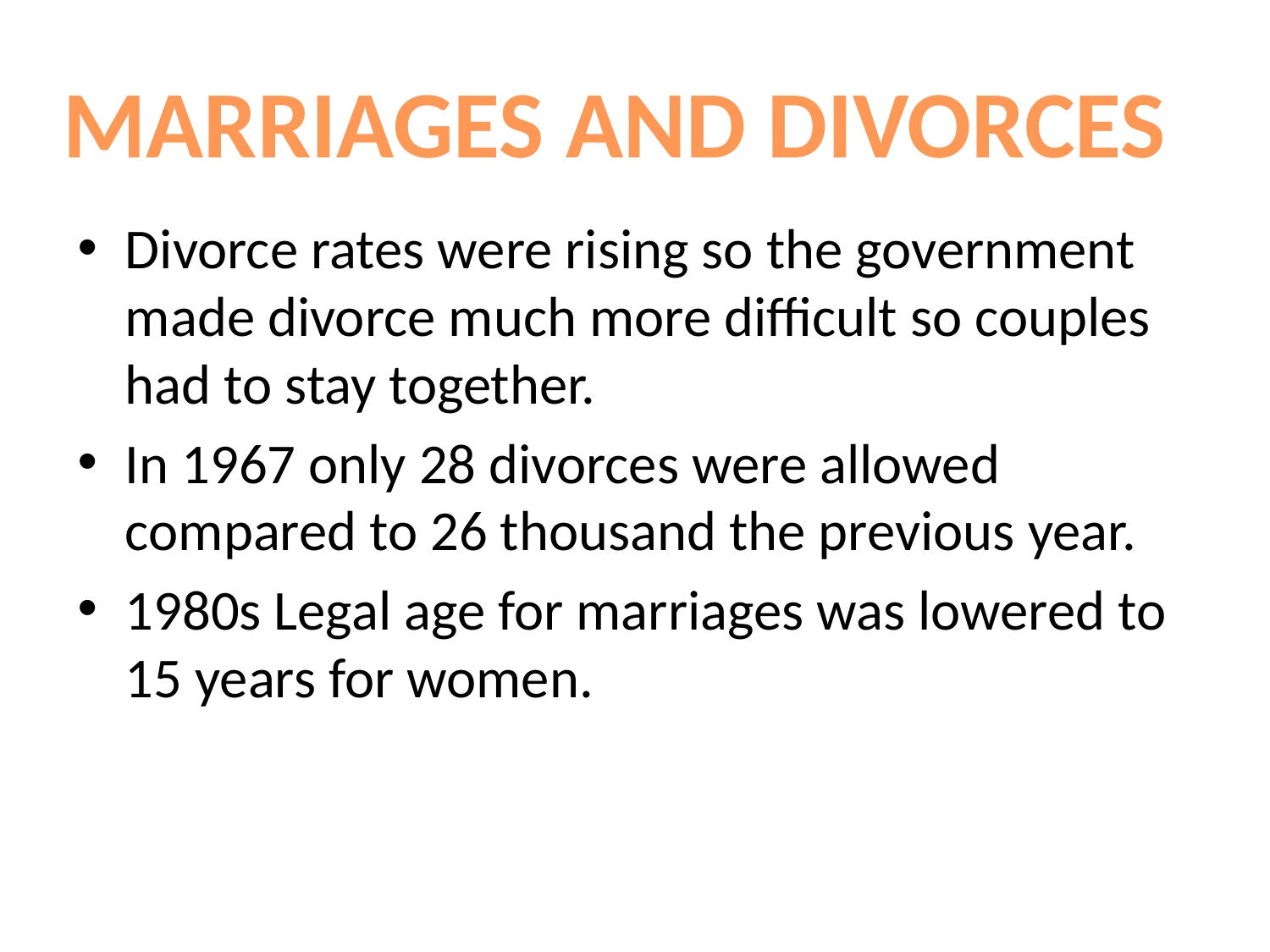

MARRIAGES AND DIVORCES
Divorce rates were rising so the government  made divorce much more difficult so couples had to stay together.
In 1967 only 28 divorces were allowed compared to 26 thousand the previous year.
1980s Legal age for marriages was lowered to 15 years for women.